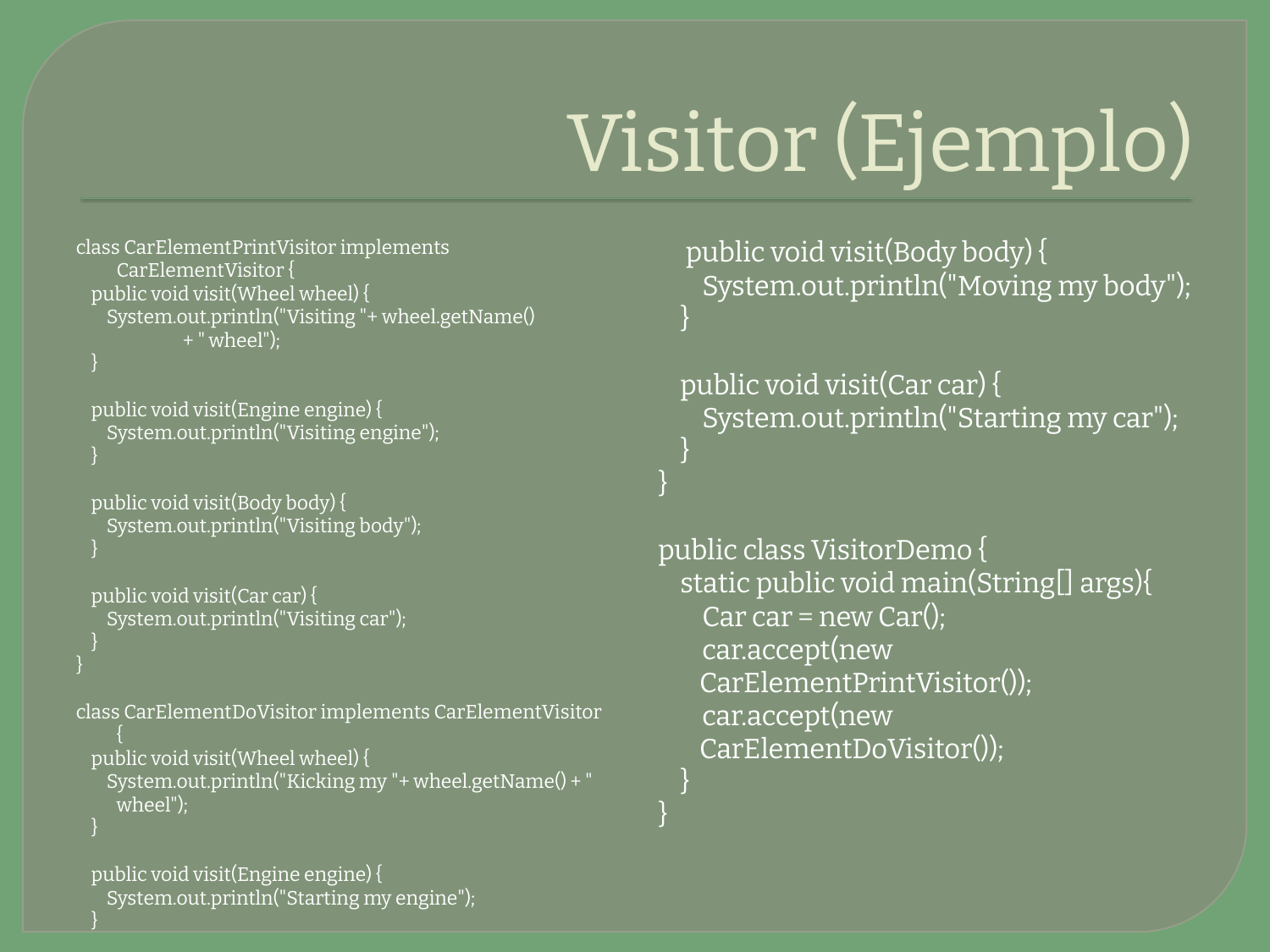

# Visitor (Ejemplo)
class CarElementPrintVisitor implements CarElementVisitor {
    public void visit(Wheel wheel) {
        System.out.println("Visiting "+ wheel.getName()
                            + " wheel");
    }

    public void visit(Engine engine) {
        System.out.println("Visiting engine");
    }

    public void visit(Body body) {
        System.out.println("Visiting body");
    }

    public void visit(Car car) {
        System.out.println("Visiting car");
    }
}

class CarElementDoVisitor implements CarElementVisitor {
    public void visit(Wheel wheel) {
        System.out.println("Kicking my "+ wheel.getName() + " wheel");
    }

    public void visit(Engine engine) {
        System.out.println("Starting my engine");
    }

     public void visit(Body body) {
        System.out.println("Moving my body");
    }

    public void visit(Car car) {
        System.out.println("Starting my car");
    }
}

public class VisitorDemo {
    static public void main(String[] args){
        Car car = new Car();
        car.accept(new CarElementPrintVisitor());
        car.accept(new CarElementDoVisitor());
    }
}